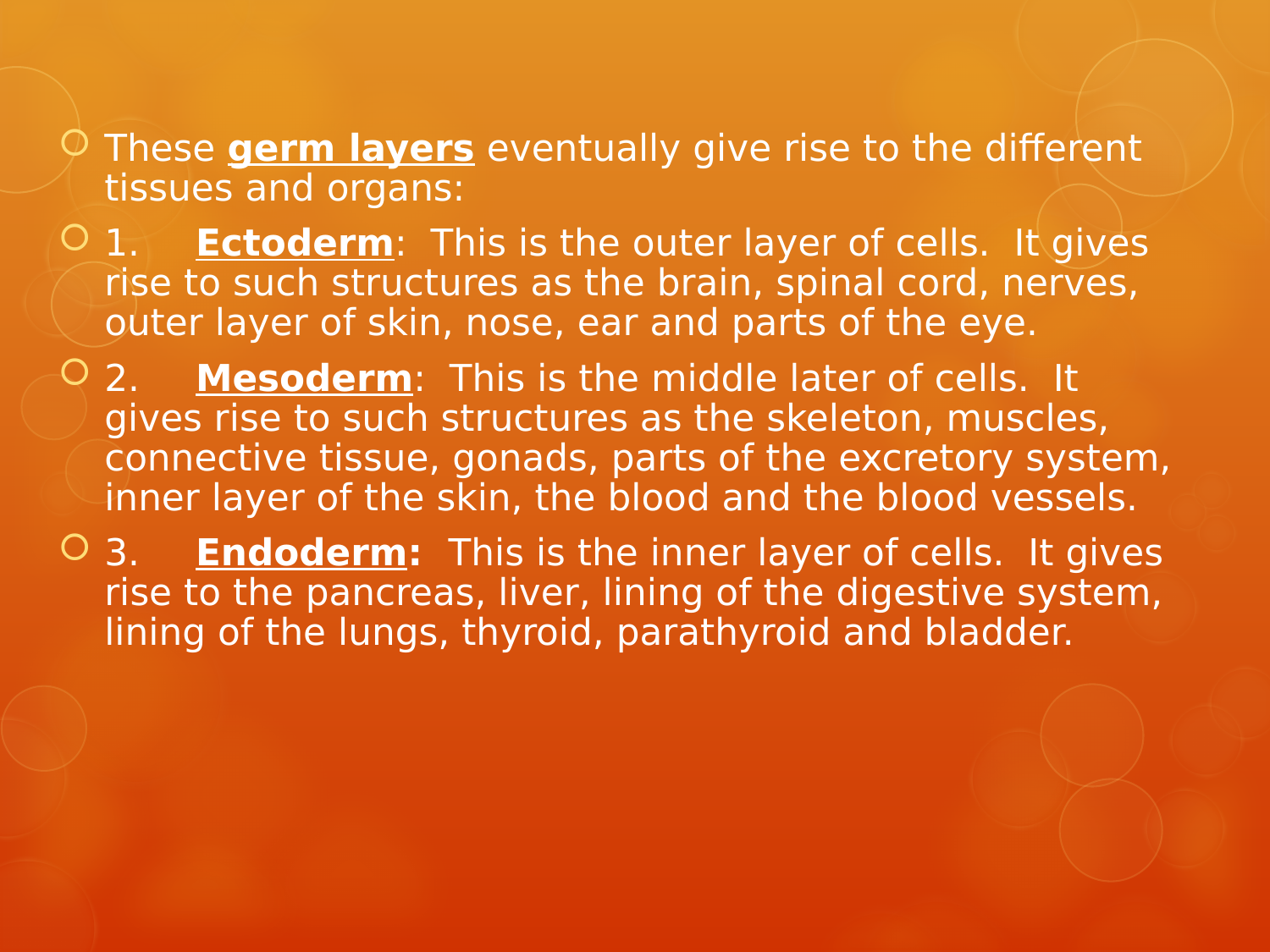

These germ layers eventually give rise to the different tissues and organs:
1.      Ectoderm:  This is the outer layer of cells.  It gives rise to such structures as the brain, spinal cord, nerves, outer layer of skin, nose, ear and parts of the eye.
2.      Mesoderm:  This is the middle later of cells.  It gives rise to such structures as the skeleton, muscles, connective tissue, gonads, parts of the excretory system, inner layer of the skin, the blood and the blood vessels.
3.      Endoderm:  This is the inner layer of cells.  It gives rise to the pancreas, liver, lining of the digestive system, lining of the lungs, thyroid, parathyroid and bladder.